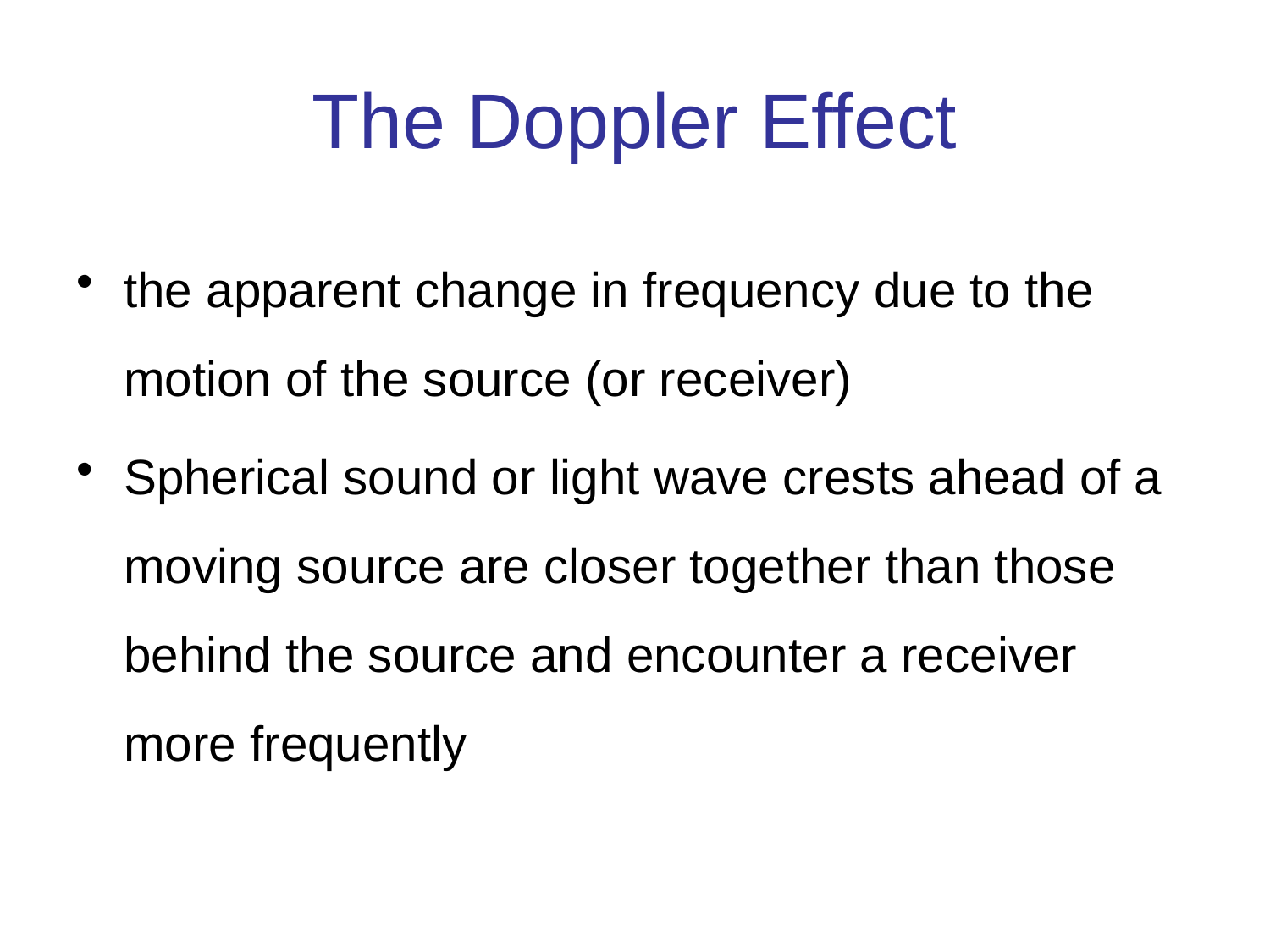

# The Doppler Effect
the apparent change in frequency due to the motion of the source (or receiver)
Spherical sound or light wave crests ahead of a moving source are closer together than those behind the source and encounter a receiver more frequently